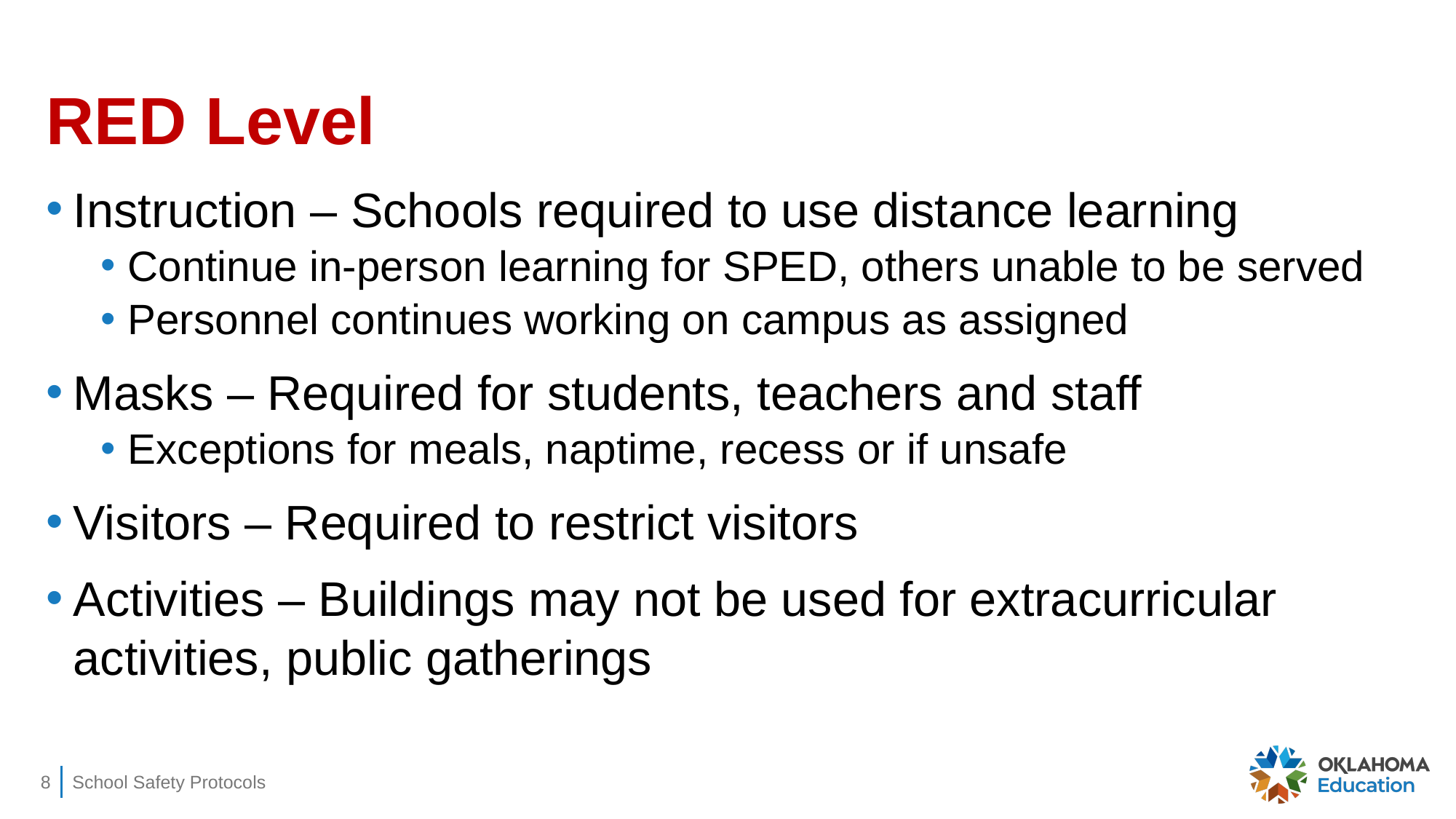

# RED Level
Instruction – Schools required to use distance learning
Continue in-person learning for SPED, others unable to be served
Personnel continues working on campus as assigned
Masks – Required for students, teachers and staff
Exceptions for meals, naptime, recess or if unsafe
Visitors – Required to restrict visitors
Activities – Buildings may not be used for extracurricular activities, public gatherings

8
School Safety Protocols